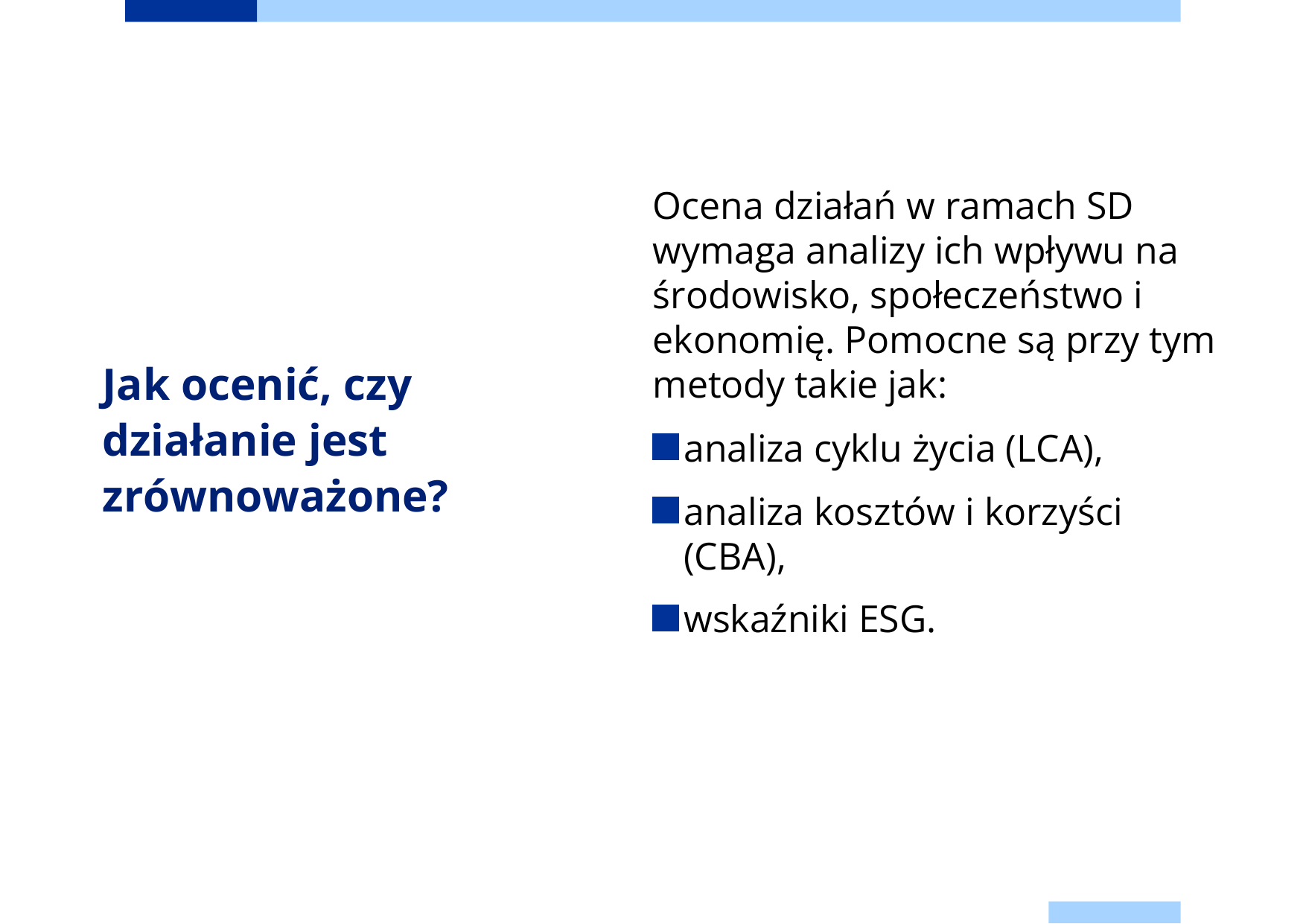

Ocena działań w ramach SD wymaga analizy ich wpływu na środowisko, społeczeństwo i ekonomię. Pomocne są przy tym metody takie jak:
analiza cyklu życia (LCA),
analiza kosztów i korzyści (CBA),
wskaźniki ESG.
# Jak ocenić, czy działanie jest zrównoważone?